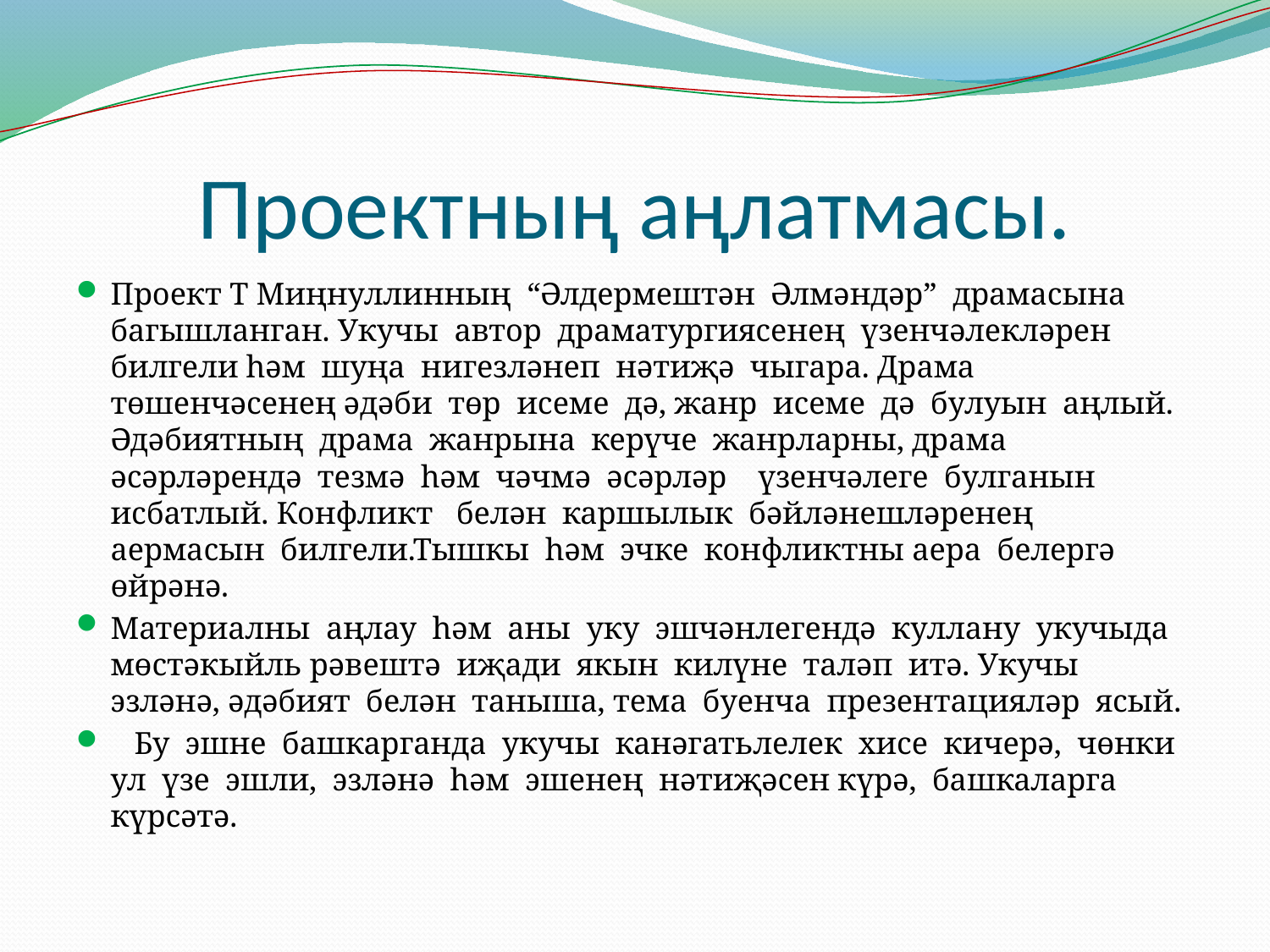

# Проектның аңлатмасы.
Проект Т Миңнуллинның  “Әлдермештән  Әлмәндәр”  драмасына  багышланган. Укучы  автор  драматургиясенең  үзенчәлекләрен билгели һәм  шуңа  нигезләнеп  нәтиҗә  чыгара. Драма  төшенчәсенең әдәби  төр  исеме  дә, жанр  исеме  дә  булуын  аңлый. Әдәбиятның  драма  жанрына  керүче  жанрларны, драма  әсәрләрендә  тезмә  һәм  чәчмә  әсәрләр    үзенчәлеге  булганын  исбатлый. Конфликт   белән  каршылык  бәйләнешләренең  аермасын  билгели.Тышкы  һәм  эчке  конфликтны аера  белергә  өйрәнә.
Материалны  аңлау  һәм  аны  уку  эшчәнлегендә  куллану  укучыда  мөстәкыйль рәвештә  иҗади  якын  килүне  таләп  итә. Укучы  эзләнә, әдәбият  белән  таныша, тема  буенча  презентацияләр  ясый.
   Бу  эшне  башкарганда  укучы  канәгатьлелек  хисе  кичерә,  чөнки  ул  үзе  эшли,  эзләнә  һәм  эшенең  нәтиҗәсен күрә,  башкаларга  күрсәтә.